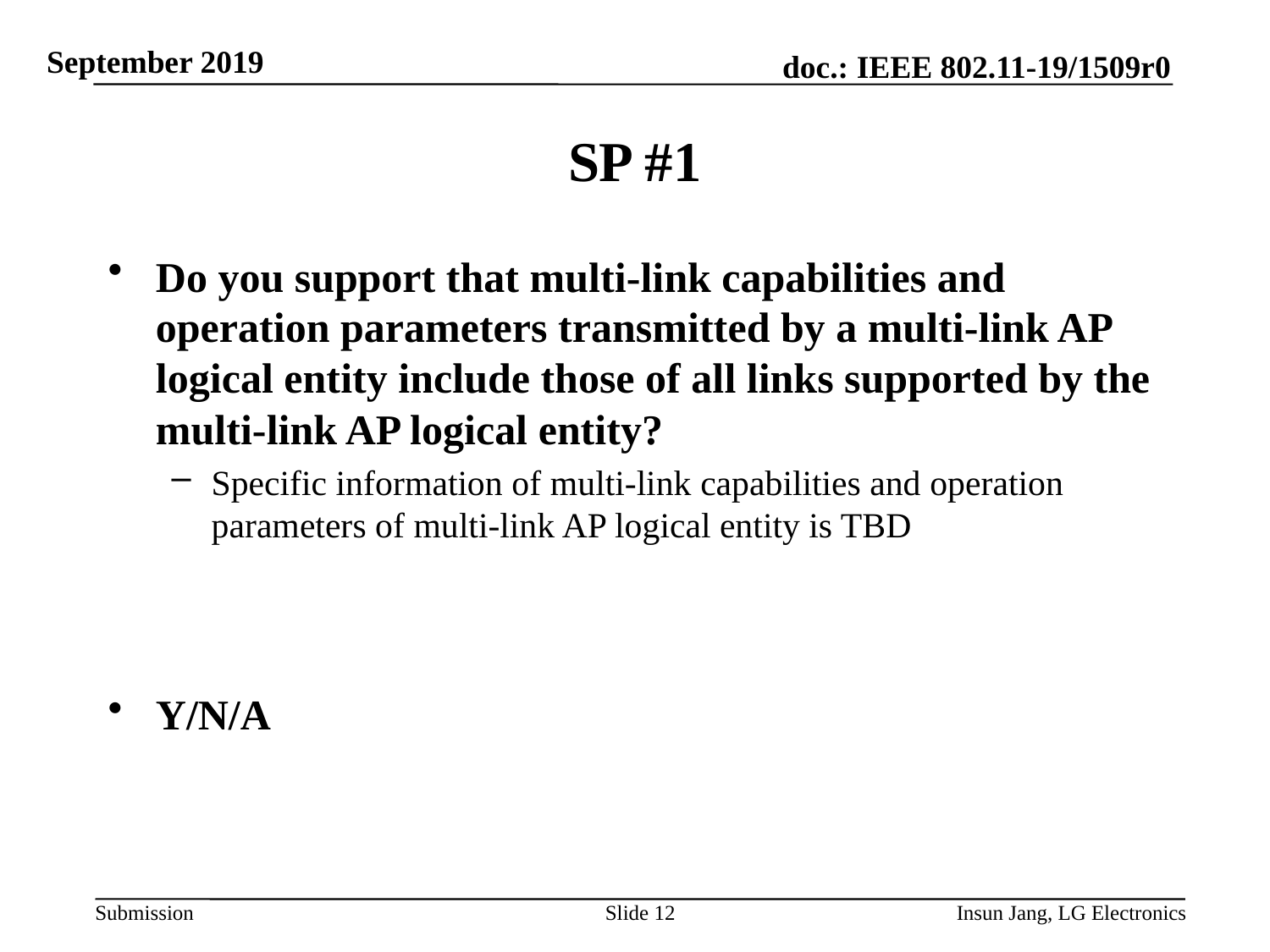

# SP #1
Do you support that multi-link capabilities and operation parameters transmitted by a multi-link AP logical entity include those of all links supported by the multi-link AP logical entity?
Specific information of multi-link capabilities and operation parameters of multi-link AP logical entity is TBD

Y/N/A
Slide 12
Insun Jang, LG Electronics